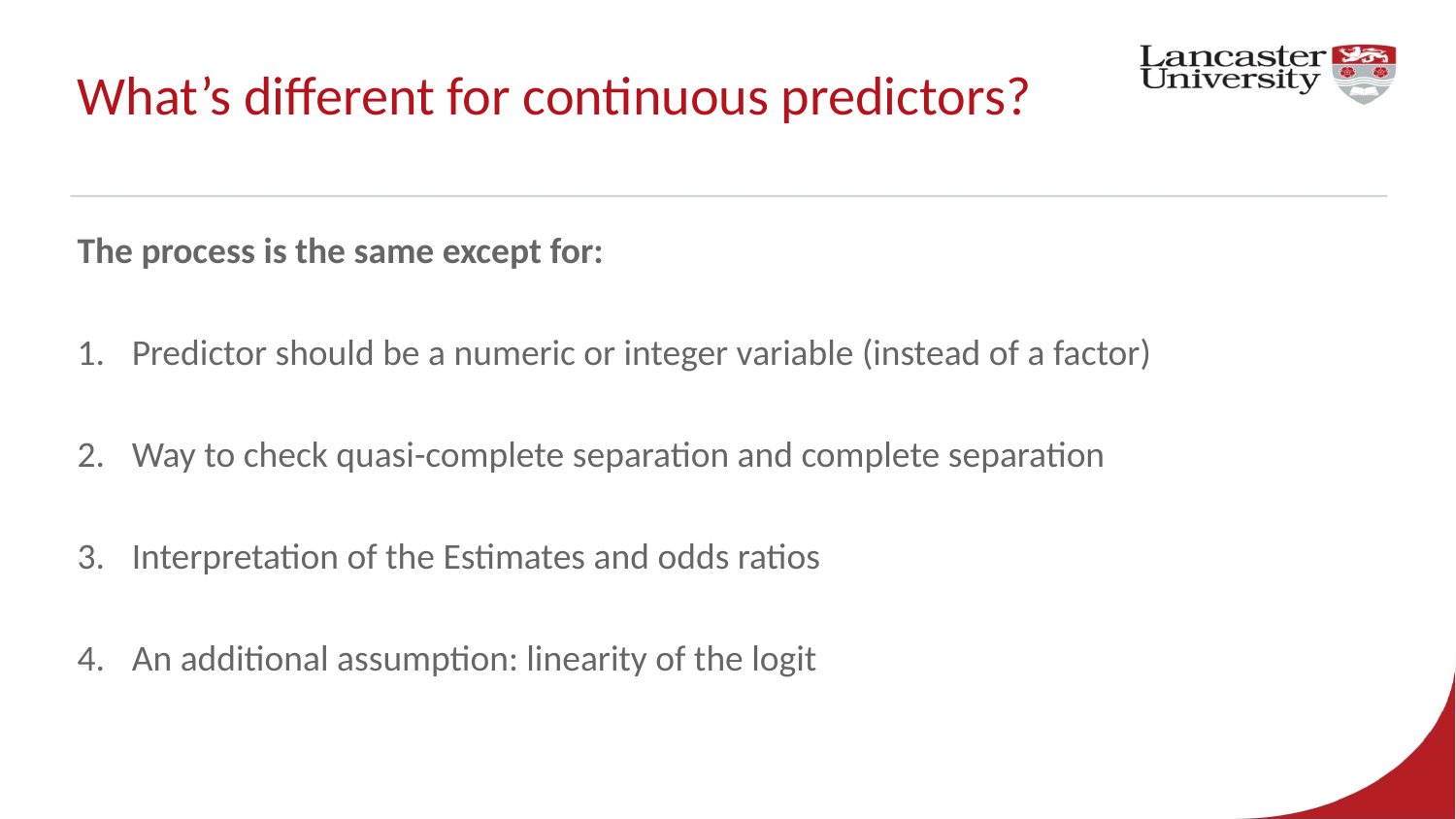

# What’s different for continuous predictors?
The process is the same except for:

Predictor should be a numeric or integer variable (instead of a factor)

Way to check quasi-complete separation and complete separation

Interpretation of the Estimates and odds ratios

An additional assumption: linearity of the logit